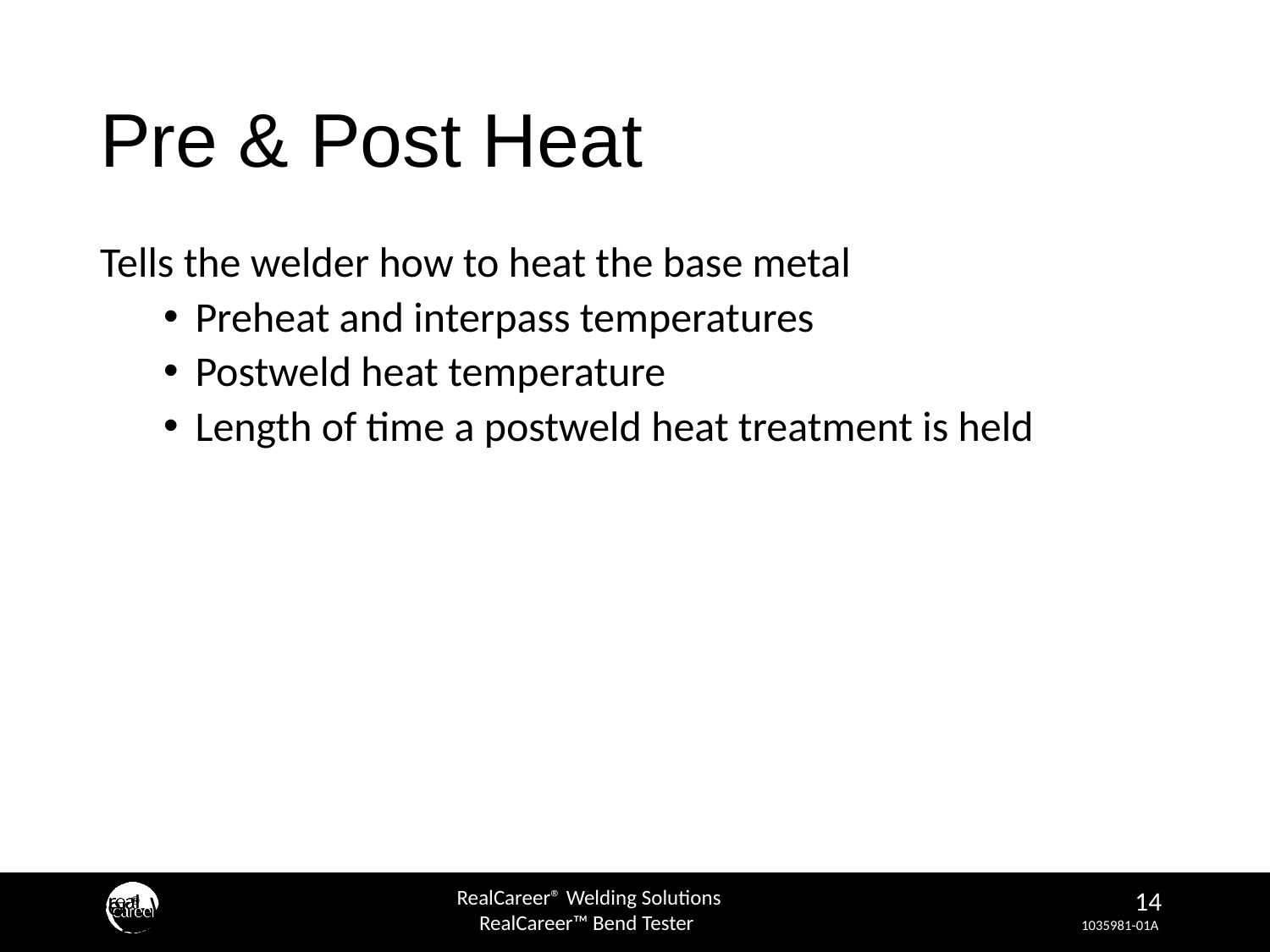

# Pre & Post Heat
Tells the welder how to heat the base metal
Preheat and interpass temperatures
Postweld heat temperature
Length of time a postweld heat treatment is held
RealCareer® Welding Solutions
guideWELD™ LIVE real welding guidance